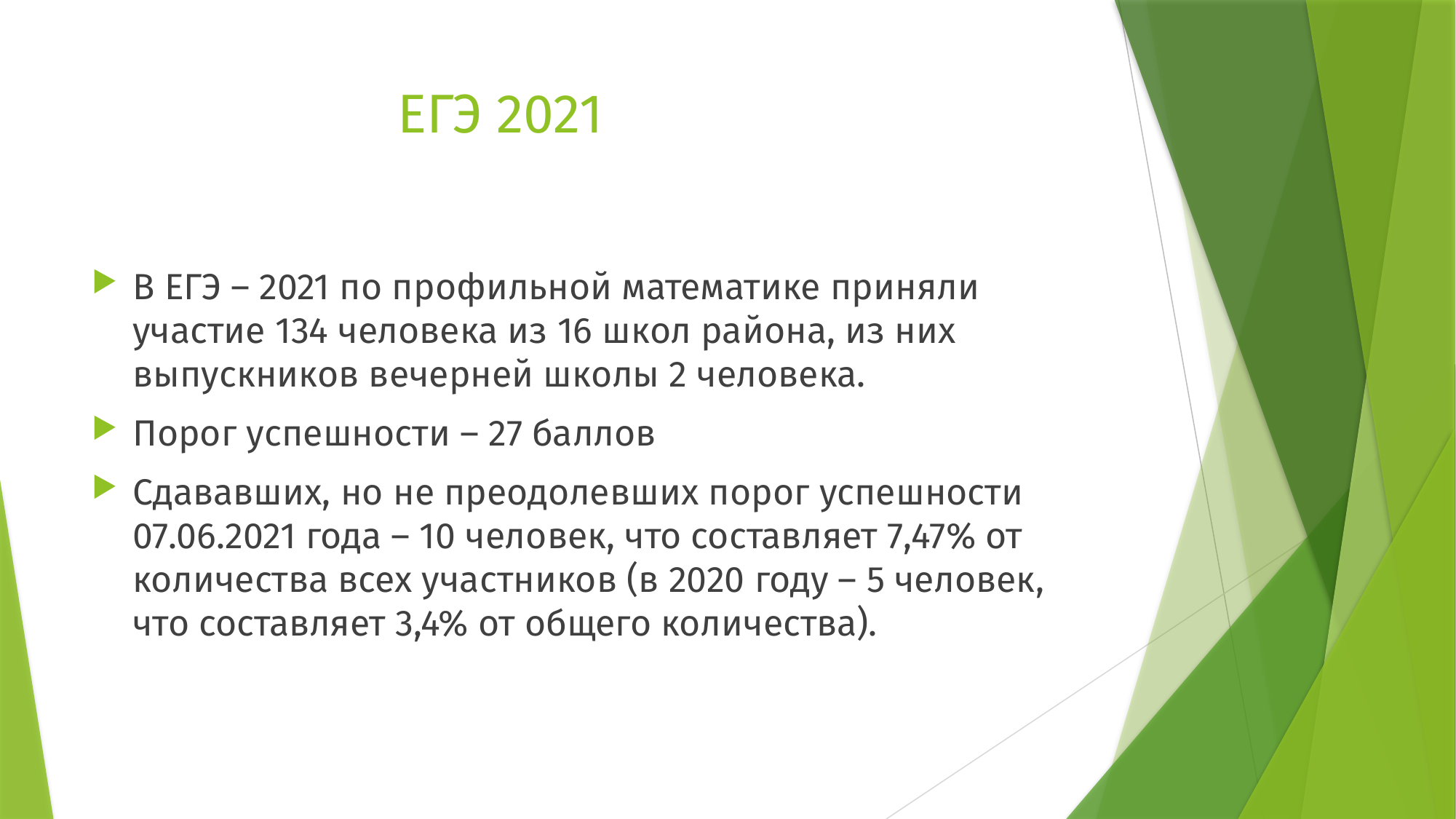

# ЕГЭ 2021
В ЕГЭ – 2021 по профильной математике приняли участие 134 человека из 16 школ района, из них выпускников вечерней школы 2 человека.
Порог успешности – 27 баллов
Сдававших, но не преодолевших порог успешности 07.06.2021 года – 10 человек, что составляет 7,47% от количества всех участников (в 2020 году – 5 человек, что составляет 3,4% от общего количества).